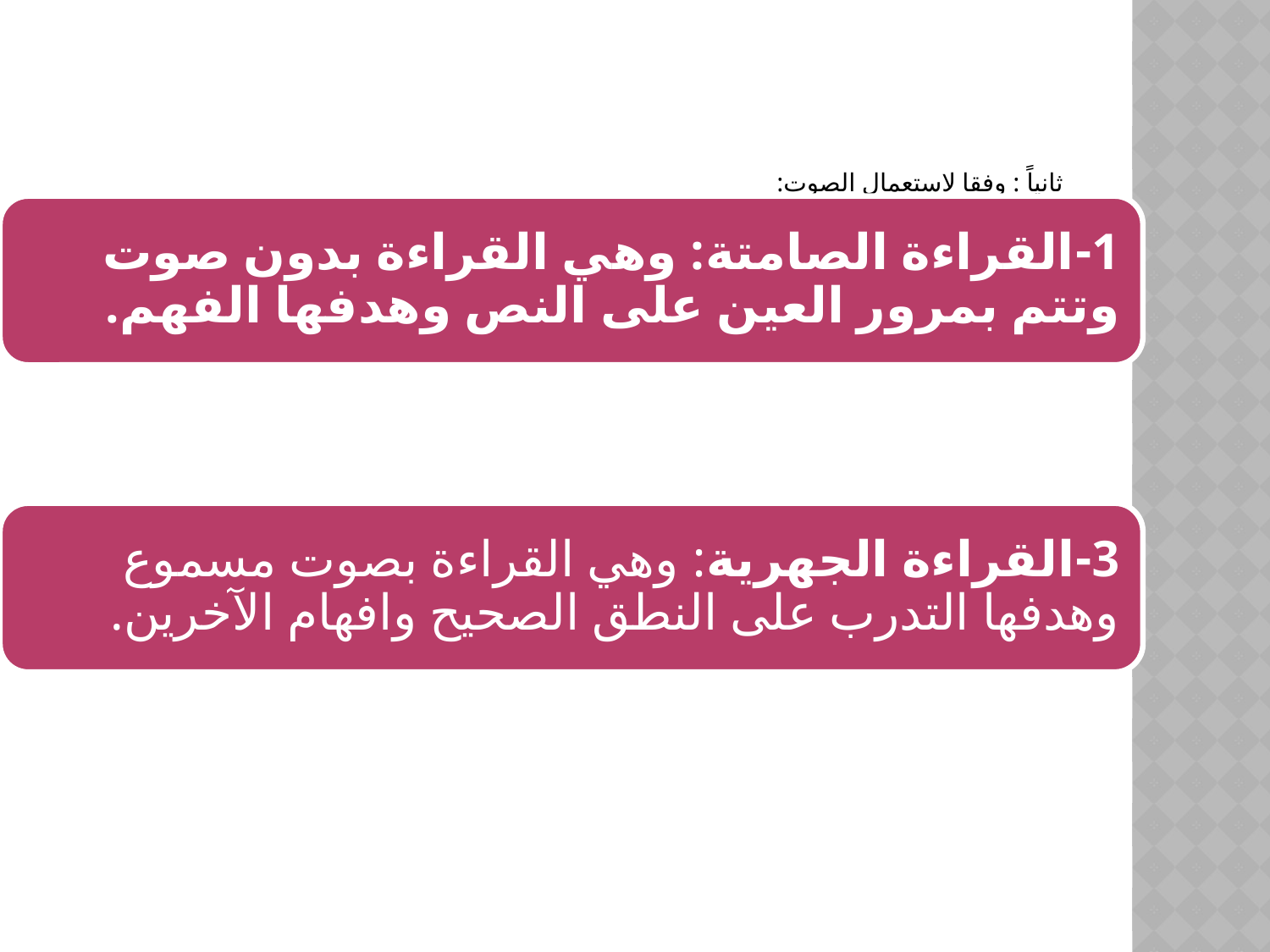

# ثانياً : وفقا لاستعمال الصوت:
1-القراءة الصامتة: وهي القراءة بدون صوت وتتم بمرور العين على النص وهدفها الفهم.
3-القراءة الجهرية: وهي القراءة بصوت مسموع وهدفها التدرب على النطق الصحيح وافهام الآخرين.